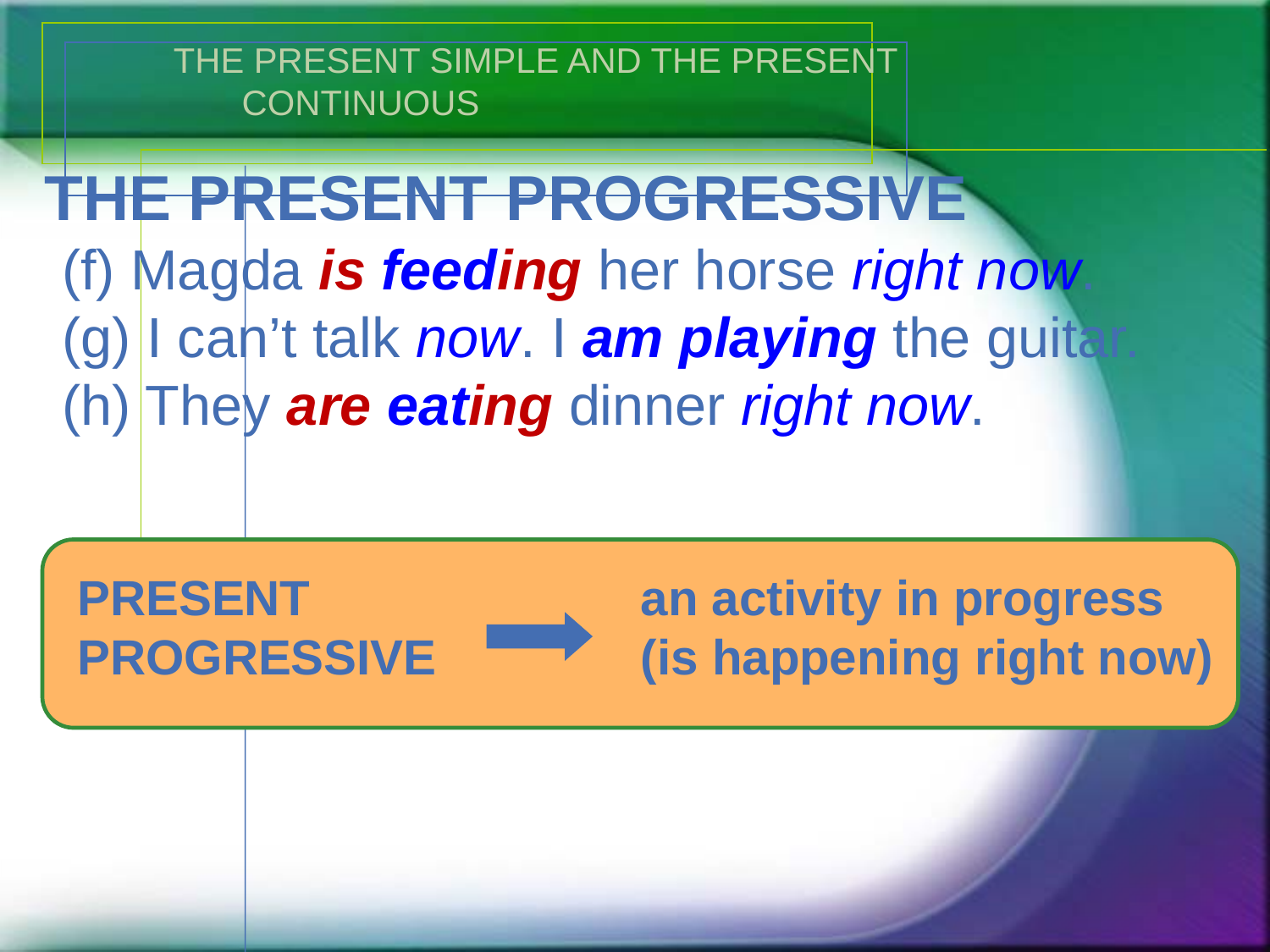

THE PRESENT SIMPLE AND THE PRESENT
       CONTINUOUS
THE PRESENT PROGRESSIVE
(f) Magda is feeding her horse right now.
(g) I can’t talk now. I am playing the guitar.
(h) They are eating dinner right now.

PRESENT 			    an activity in progress
PROGRESSIVE		    (is happening right now)